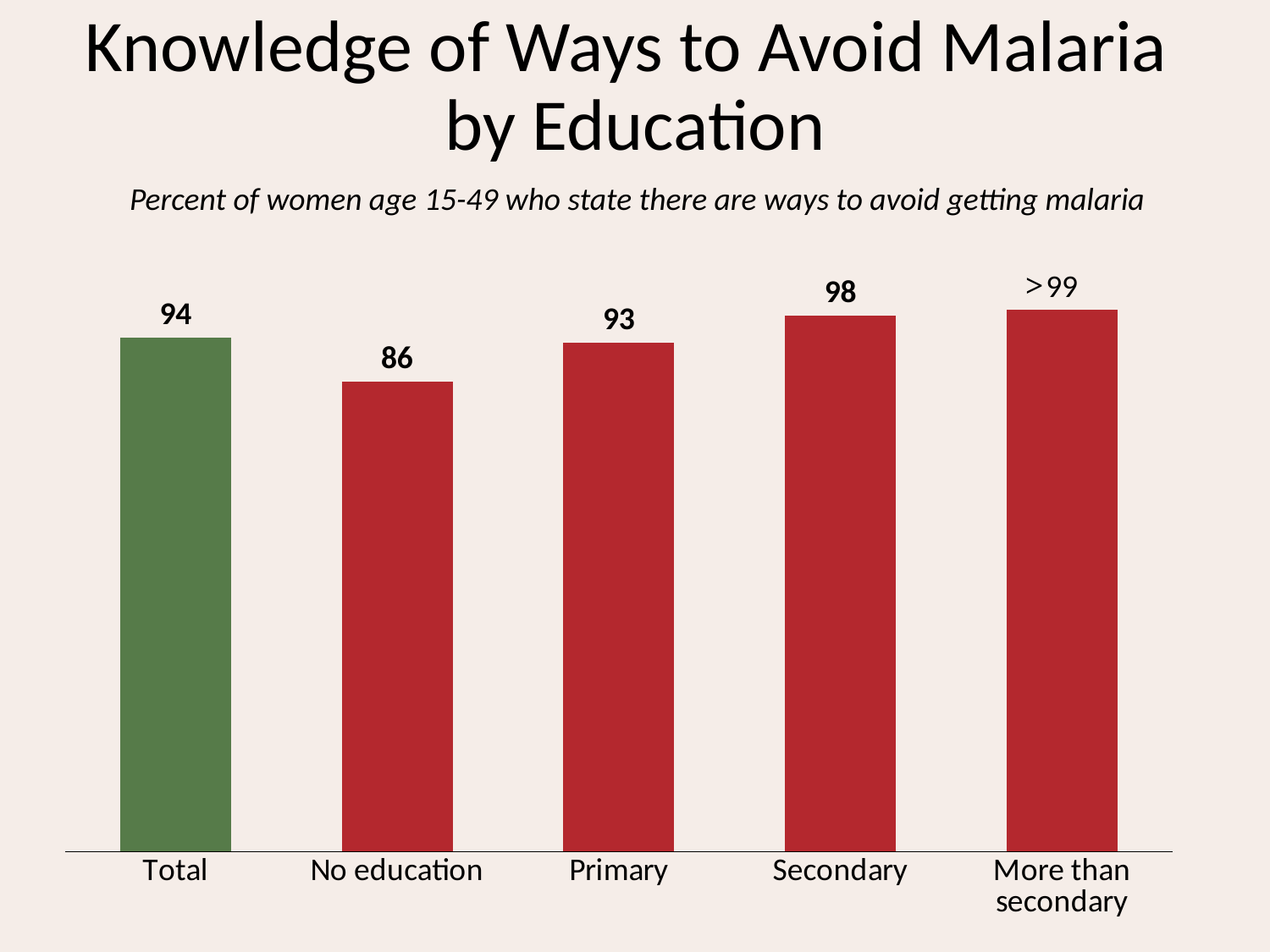

# Knowledge of Ways to Avoid Malaria by Education
Percent of women age 15-49 who state there are ways to avoid getting malaria

### Chart

| Category | Series 1 |
|---|---|
| Total | 94.0 |
| No education | 86.0 |
| Primary | 93.0 |
| Secondary | 98.0 |
| More than secondary | 99.0 |